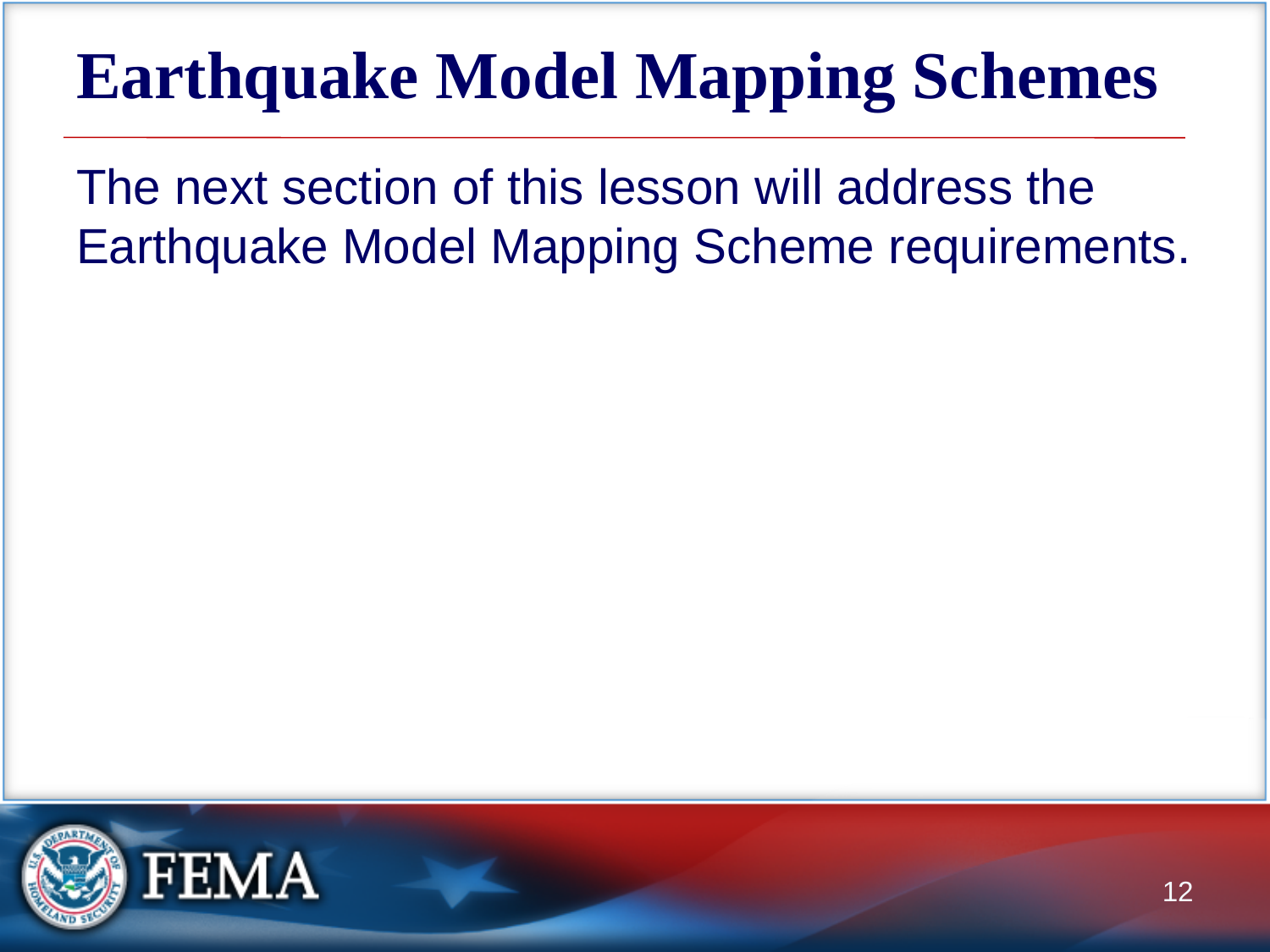

# Earthquake Model Mapping Schemes
The next section of this lesson will address the Earthquake Model Mapping Scheme requirements.
12